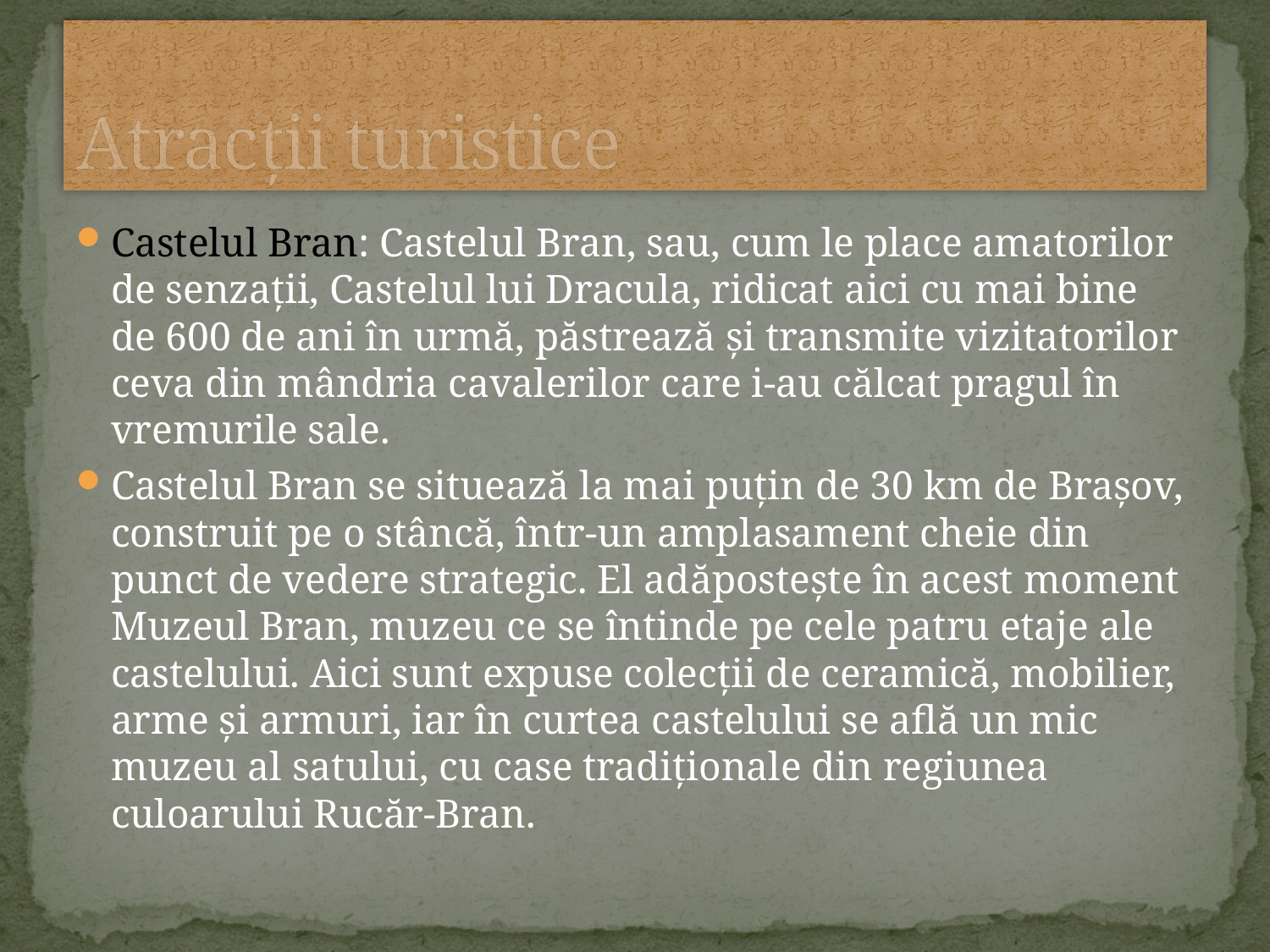

# Atracții turistice
Castelul Bran: Castelul Bran, sau, cum le place amatorilor de senzații, Castelul lui Dracula, ridicat aici cu mai bine de 600 de ani în urmă, păstrează și transmite vizitatorilor ceva din mândria cavalerilor care i-au călcat pragul în vremurile sale.
Castelul Bran se situează la mai puțin de 30 km de Brașov, construit pe o stâncă, într-un amplasament cheie din punct de vedere strategic. El adăpostește în acest moment Muzeul Bran, muzeu ce se întinde pe cele patru etaje ale castelului. Aici sunt expuse colecții de ceramică, mobilier, arme și armuri, iar în curtea castelului se află un mic muzeu al satului, cu case tradiționale din regiunea culoarului Rucăr-Bran.